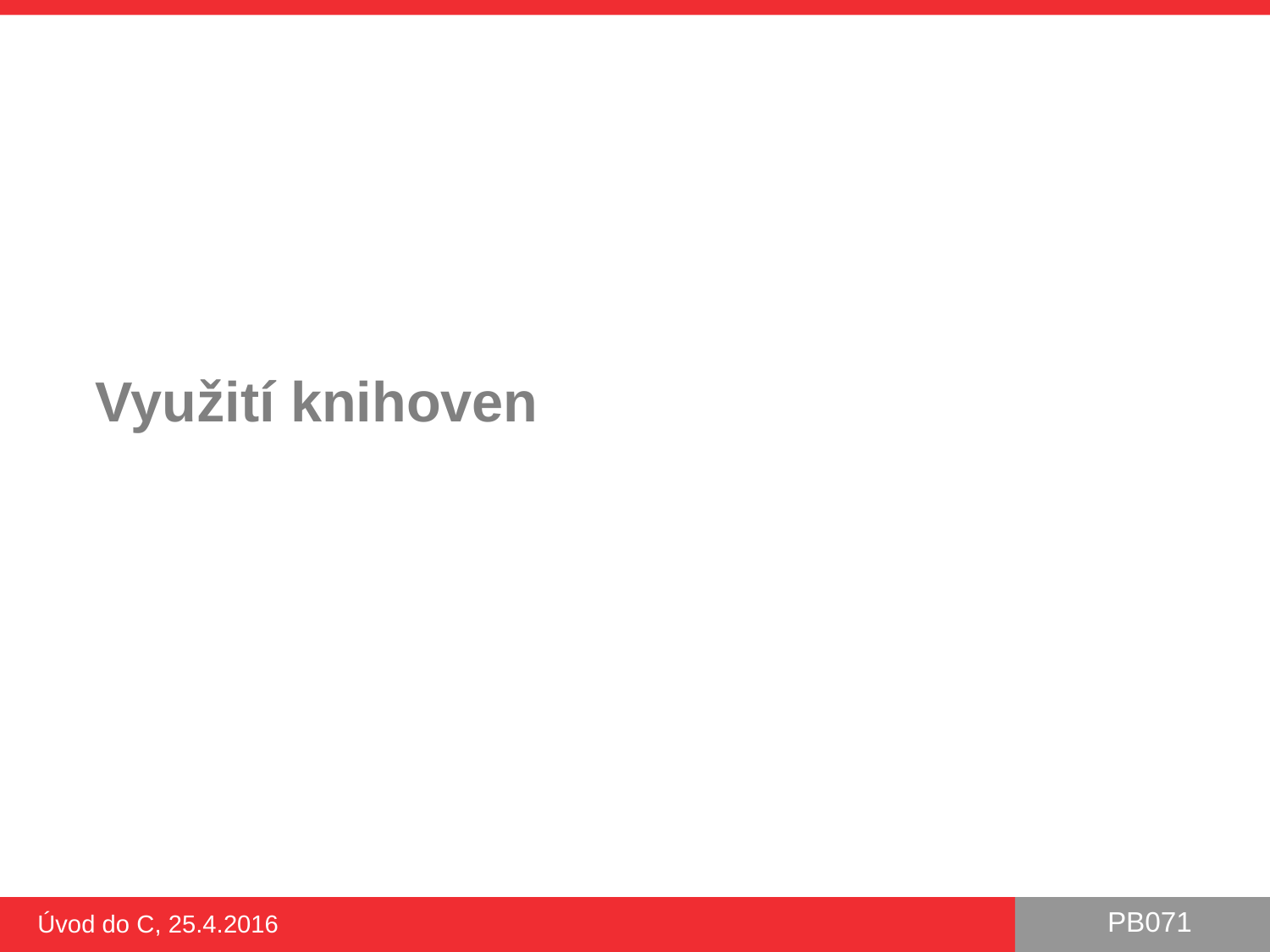

# Využití knihoven
Úvod do C, 25.4.2016